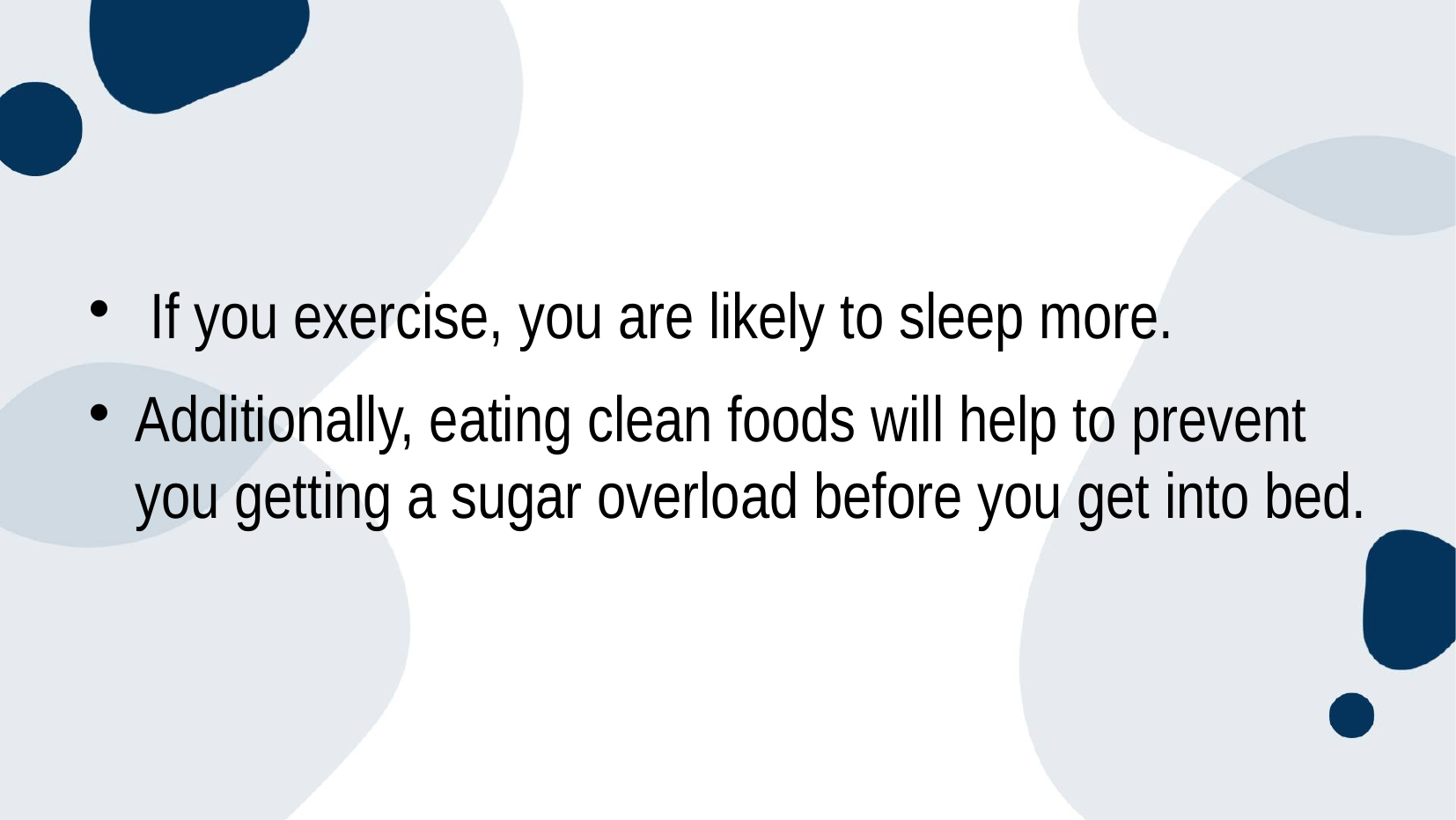

If you exercise, you are likely to sleep more.
Additionally, eating clean foods will help to prevent you getting a sugar overload before you get into bed.